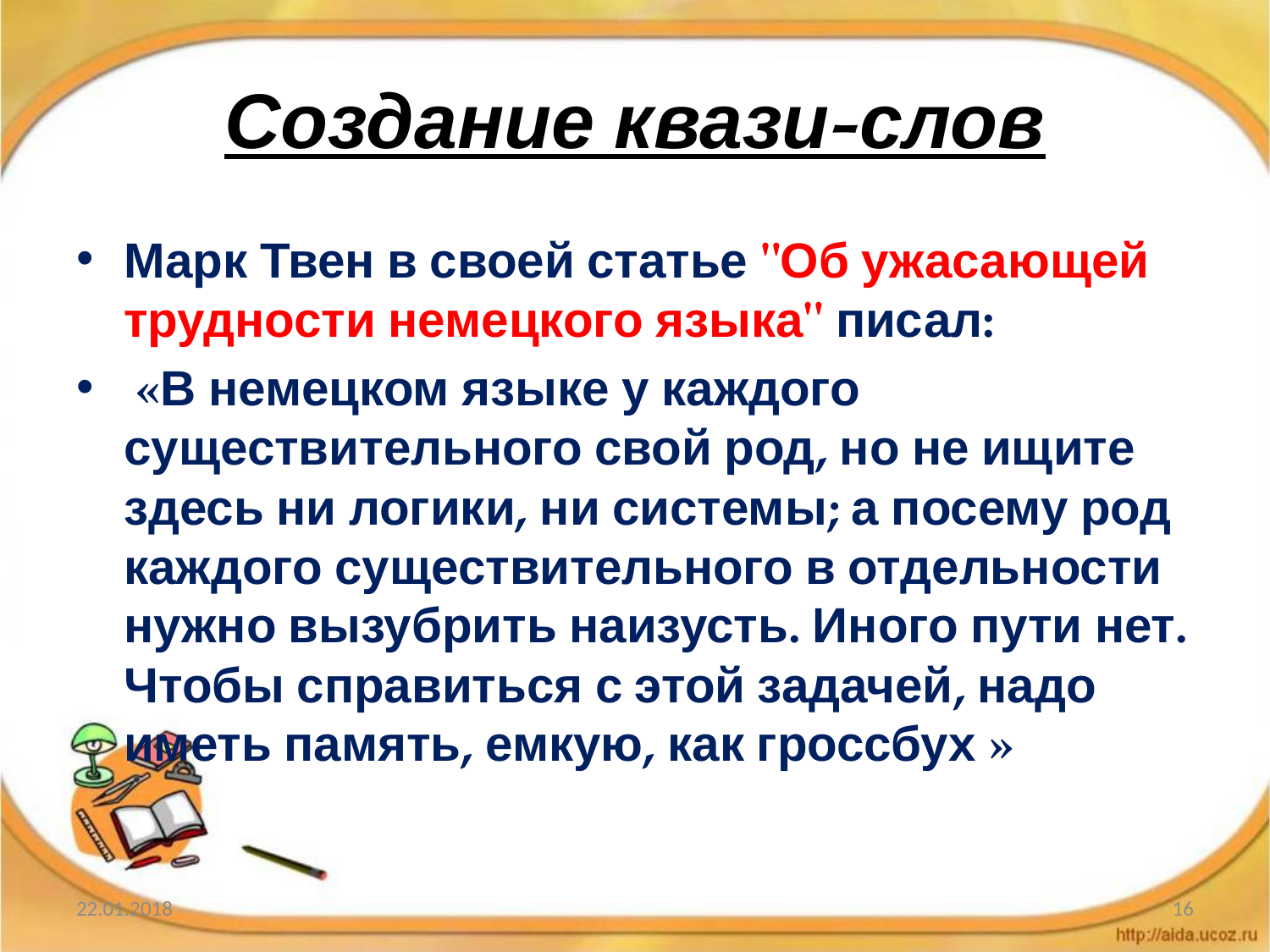

# Создание квази-слов
Марк Твен в своей статье "Об ужасающей трудности немецкого языка" писал:
 «В немецком языке у каждого существительного свой род, но не ищите здесь ни логики, ни системы; а посему род каждого существительного в отдельности нужно вызубрить наизусть. Иного пути нет. Чтобы справиться с этой задачей, надо иметь память, емкую, как гроссбух »

22.01.2018
16